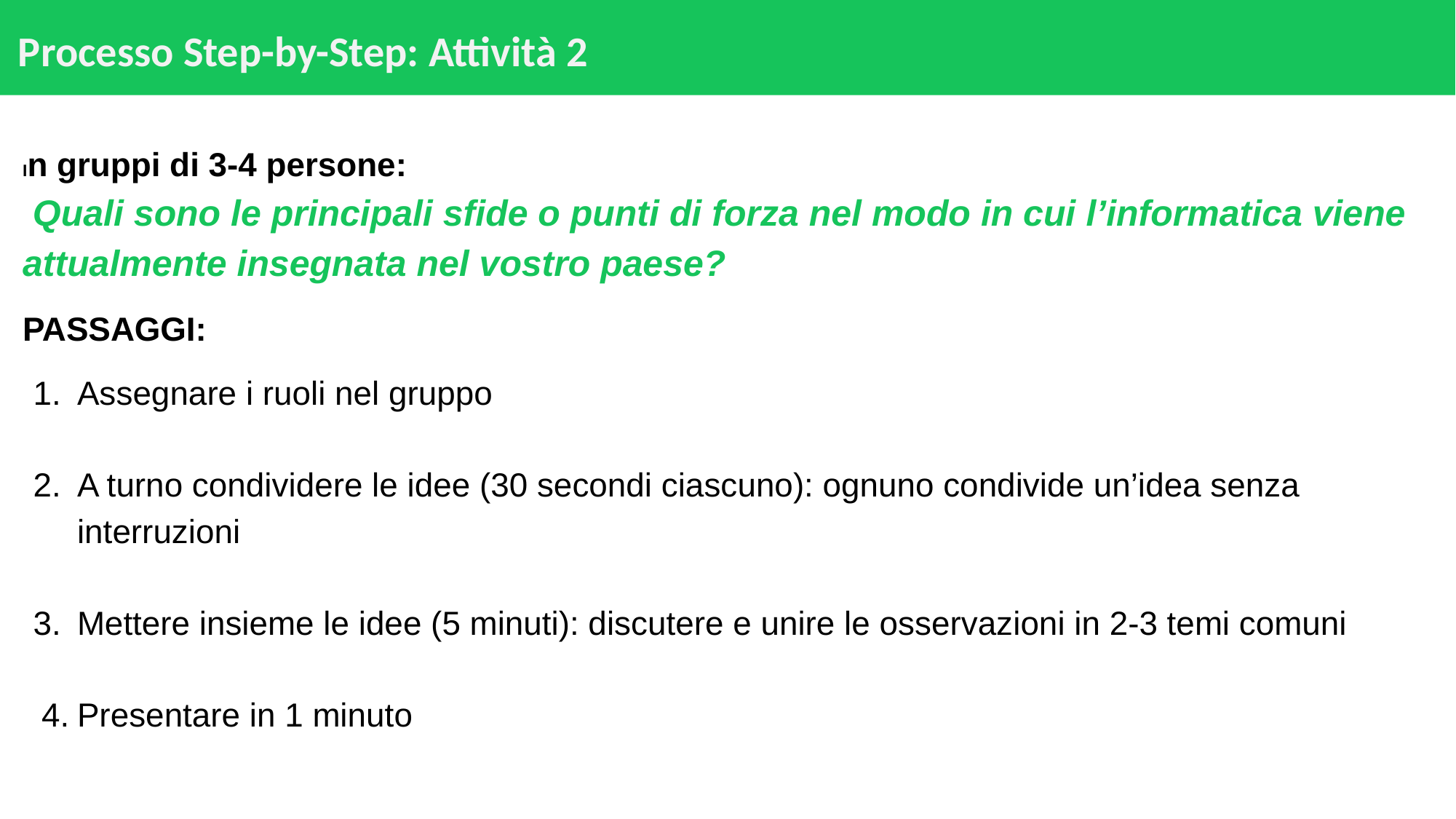

# Processo Step-by-Step: Attività 2
In gruppi di 3-4 persone:
 Quali sono le principali sfide o punti di forza nel modo in cui l’informatica viene attualmente insegnata nel vostro paese?
PASSAGGI:
Assegnare i ruoli nel gruppo
A turno condividere le idee (30 secondi ciascuno): ognuno condivide un’idea senza interruzioni
Mettere insieme le idee (5 minuti): discutere e unire le osservazioni in 2-3 temi comuni
Presentare in 1 minuto